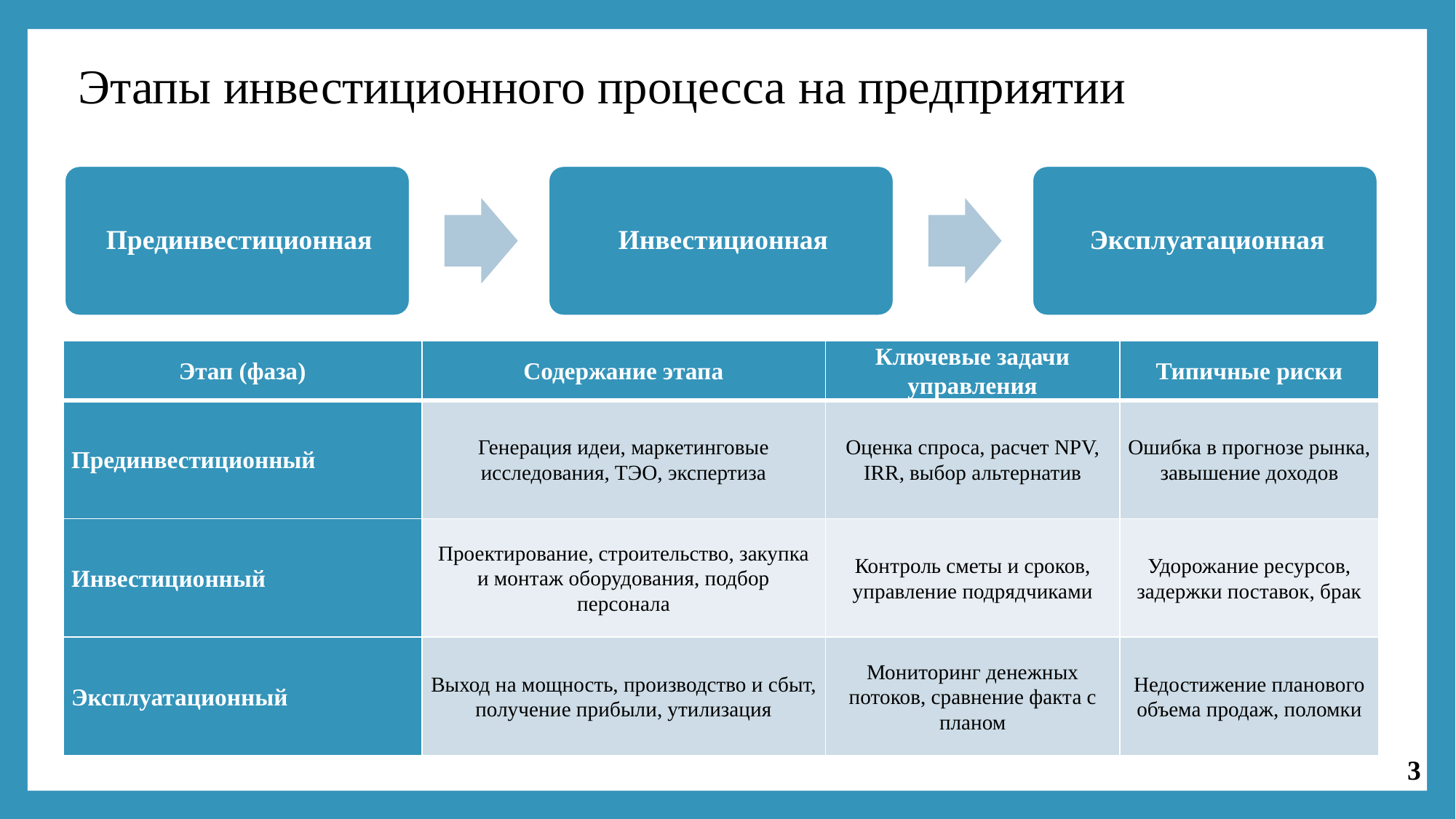

Этапы инвестиционного процесса на предприятии
Прединвестиционная

Инвестиционная

Эксплуатационная
| Этап (фаза) | Содержание этапа | Ключевые задачи управления | Типичные риски |
| --- | --- | --- | --- |
| Прединвестиционный | Генерация идеи, маркетинговые исследования, ТЭО, экспертиза | Оценка спроса, расчет NPV, IRR, выбор альтернатив | Ошибка в прогнозе рынка, завышение доходов |
| Инвестиционный | Проектирование, строительство, закупка и монтаж оборудования, подбор персонала | Контроль сметы и сроков, управление подрядчиками | Удорожание ресурсов, задержки поставок, брак |
| Эксплуатационный | Выход на мощность, производство и сбыт, получение прибыли, утилизация | Мониторинг денежных потоков, сравнение факта с планом | Недостижение планового объема продаж, поломки |
3